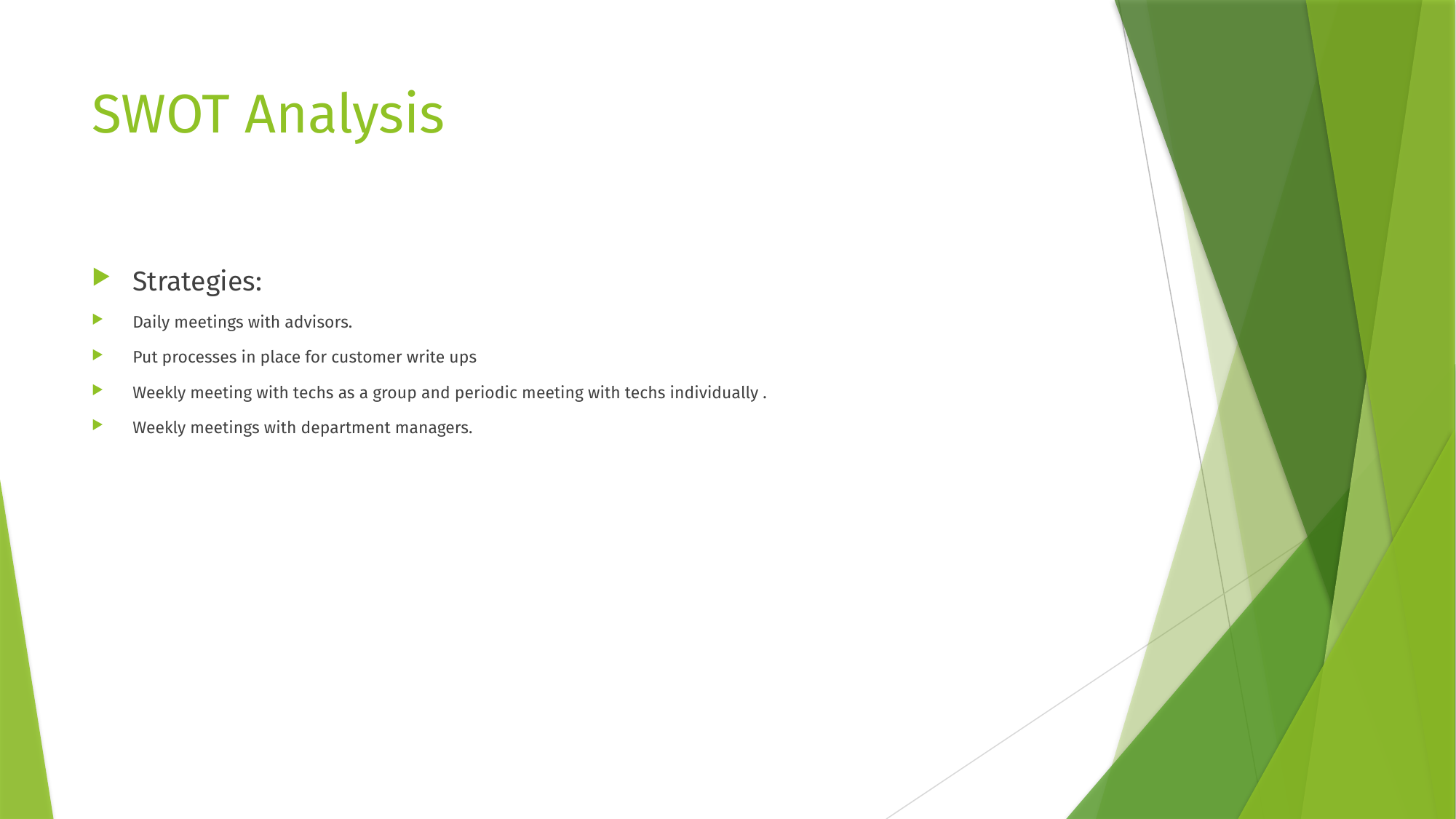

# SWOT Analysis
Strategies:
Daily meetings with advisors.
Put processes in place for customer write ups
Weekly meeting with techs as a group and periodic meeting with techs individually .
Weekly meetings with department managers.